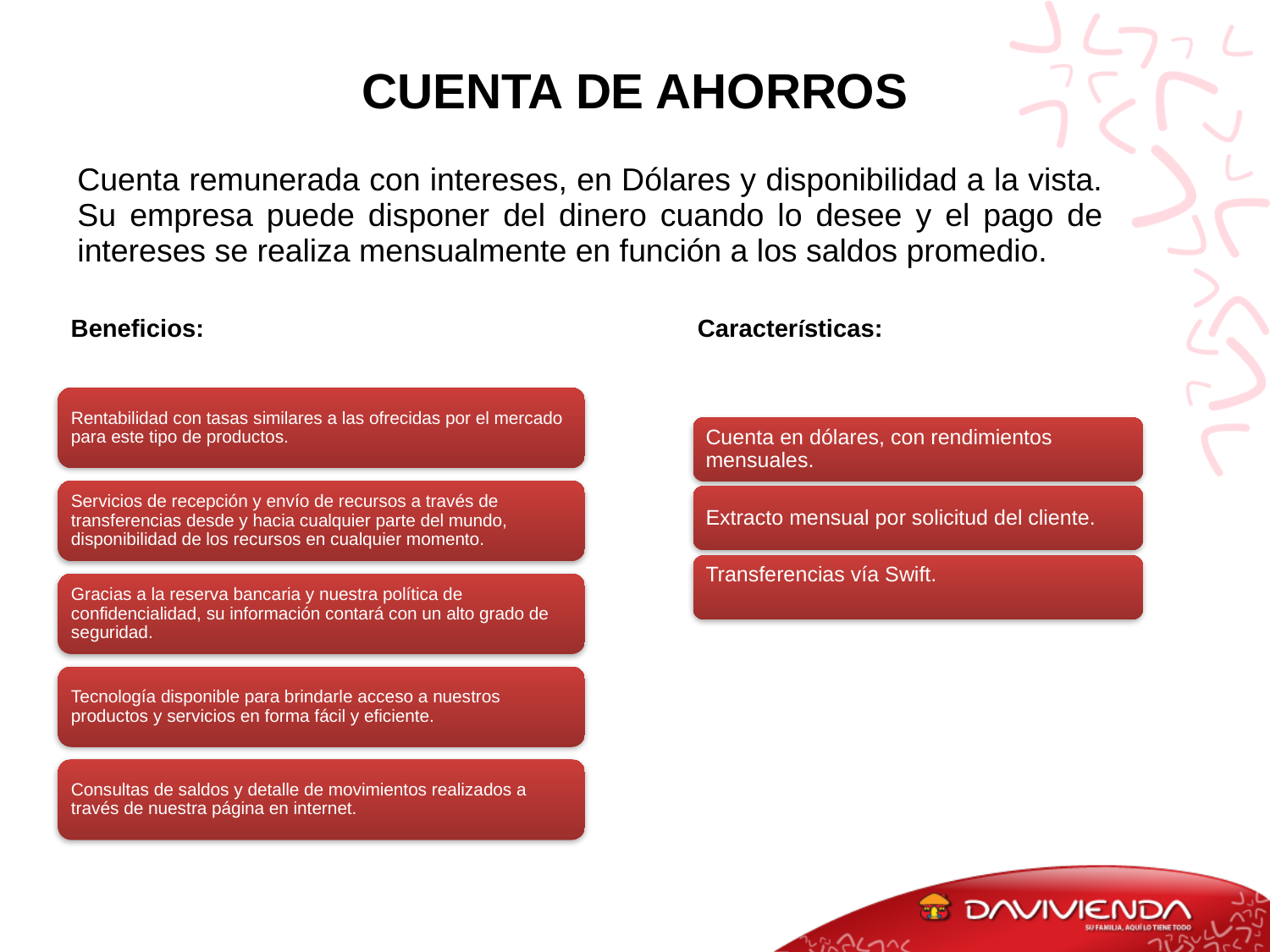

# CUENTA DE AHORROS
Cuenta remunerada con intereses, en Dólares y disponibilidad a la vista. Su empresa puede disponer del dinero cuando lo desee y el pago de intereses se realiza mensualmente en función a los saldos promedio.

Beneficios:
Características:
Rentabilidad con tasas similares a las ofrecidas por el mercado para este tipo de productos.
Servicios de recepción y envío de recursos a través de transferencias desde y hacia cualquier parte del mundo, disponibilidad de los recursos en cualquier momento.
Gracias a la reserva bancaria y nuestra política de confidencialidad, su información contará con un alto grado de seguridad.
Tecnología disponible para brindarle acceso a nuestros productos y servicios en forma fácil y eficiente.
Consultas de saldos y detalle de movimientos realizados a través de nuestra página en internet.
Cuenta en dólares, con rendimientos mensuales.
Extracto mensual por solicitud del cliente.
Transferencias vía Swift.